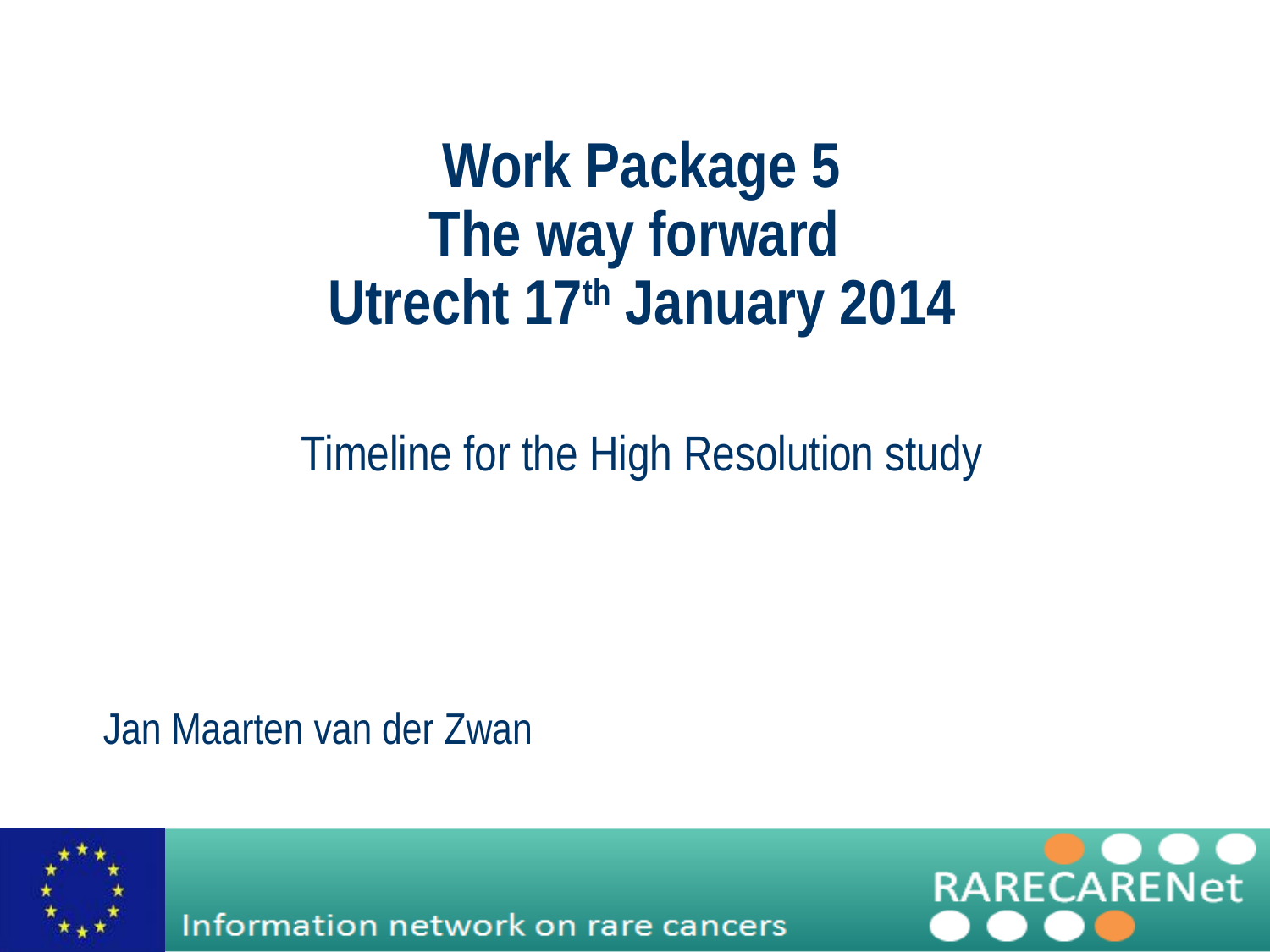

Work Package 5
The way forward
Utrecht 17th January 2014
Timeline for the High Resolution study
Jan Maarten van der Zwan